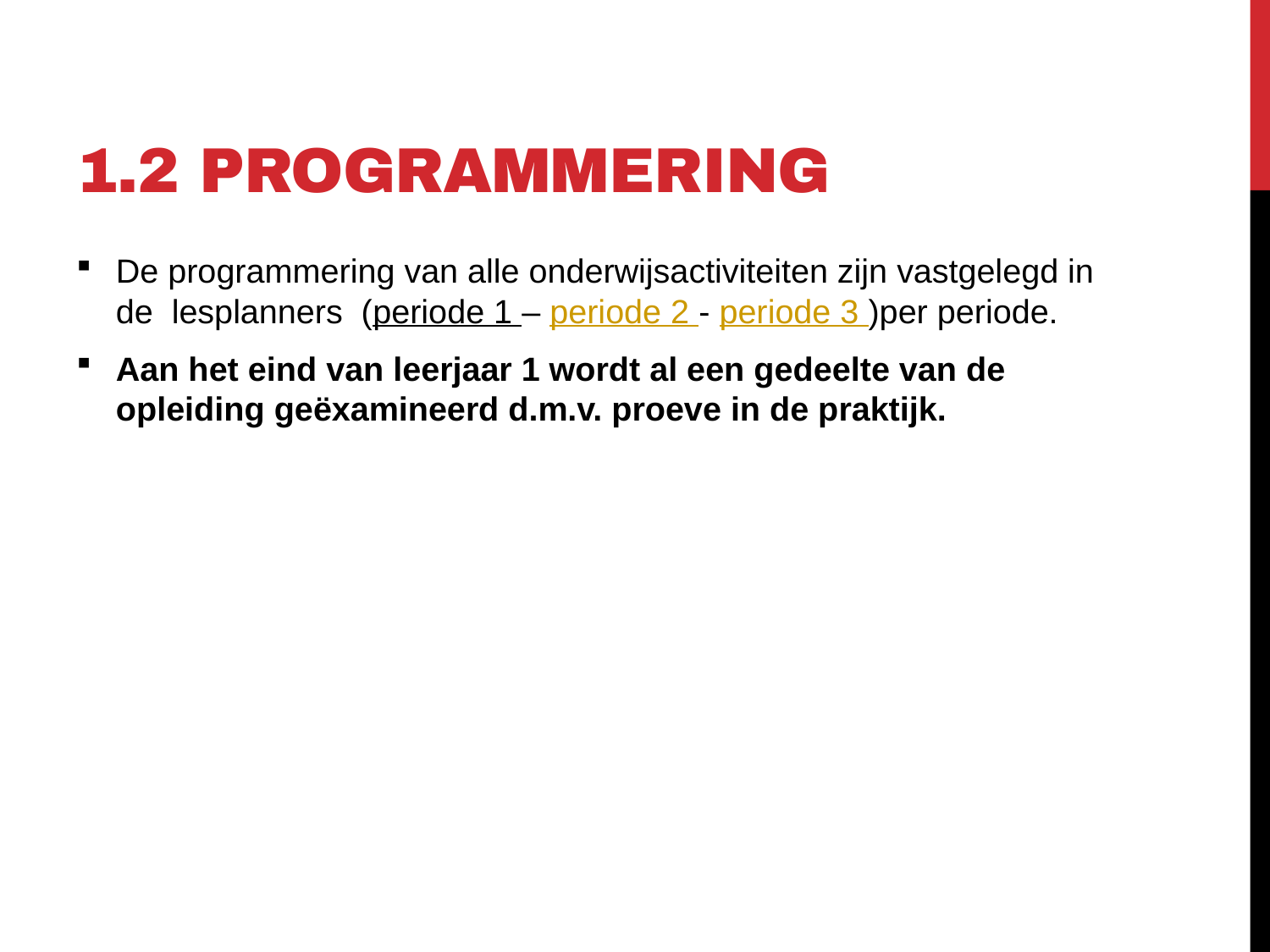

# 1.2 Programmering
De programmering van alle onderwijsactiviteiten zijn vastgelegd in de  lesplanners  (periode 1 – periode 2 - periode 3 )per periode.
Aan het eind van leerjaar 1 wordt al een gedeelte van de opleiding geëxamineerd d.m.v. proeve in de praktijk.